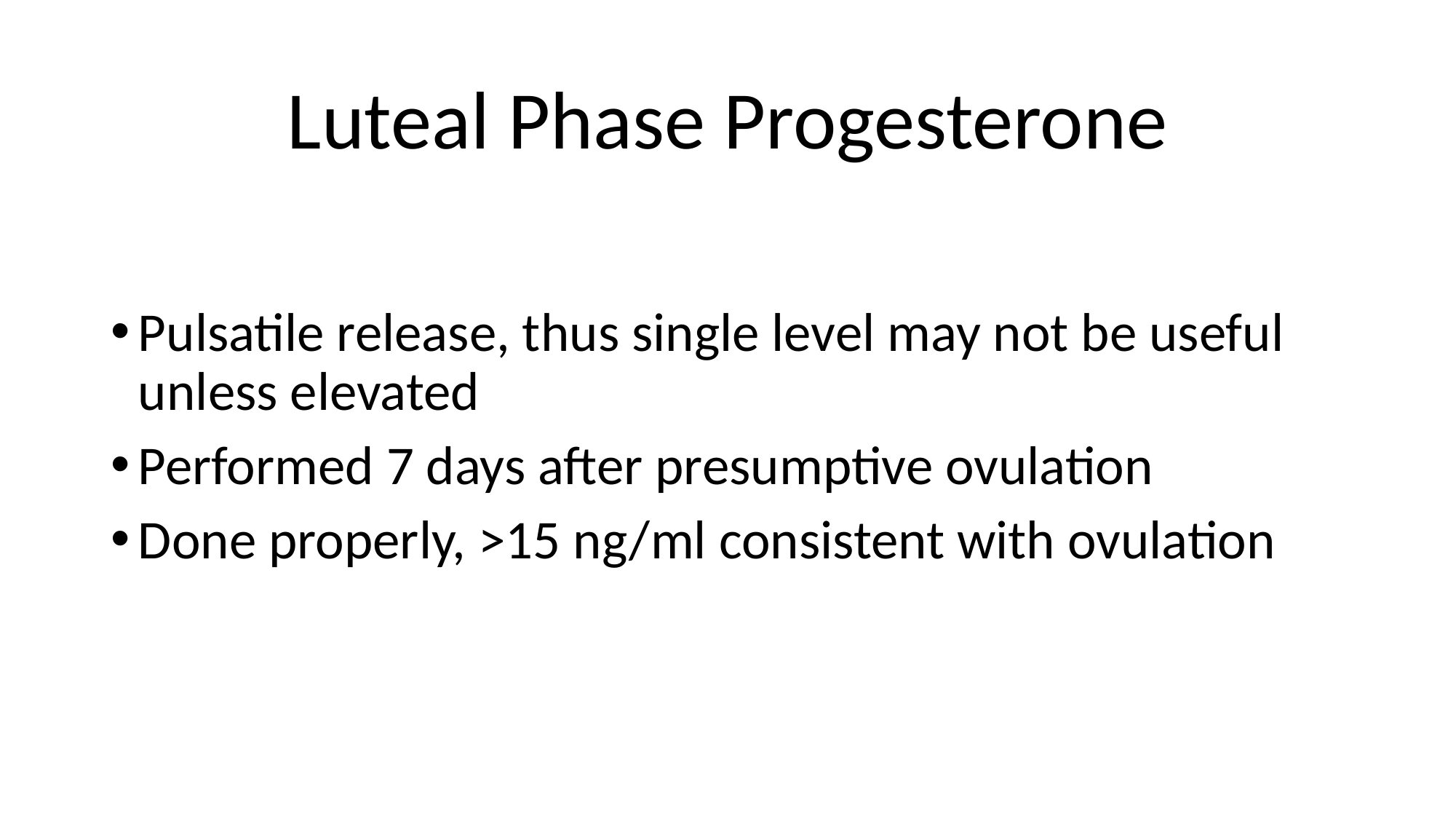

# Luteal Phase Progesterone

Pulsatile release, thus single level may not be useful unless elevated
Performed 7 days after presumptive ovulation
Done properly, >15 ng/ml consistent with ovulation